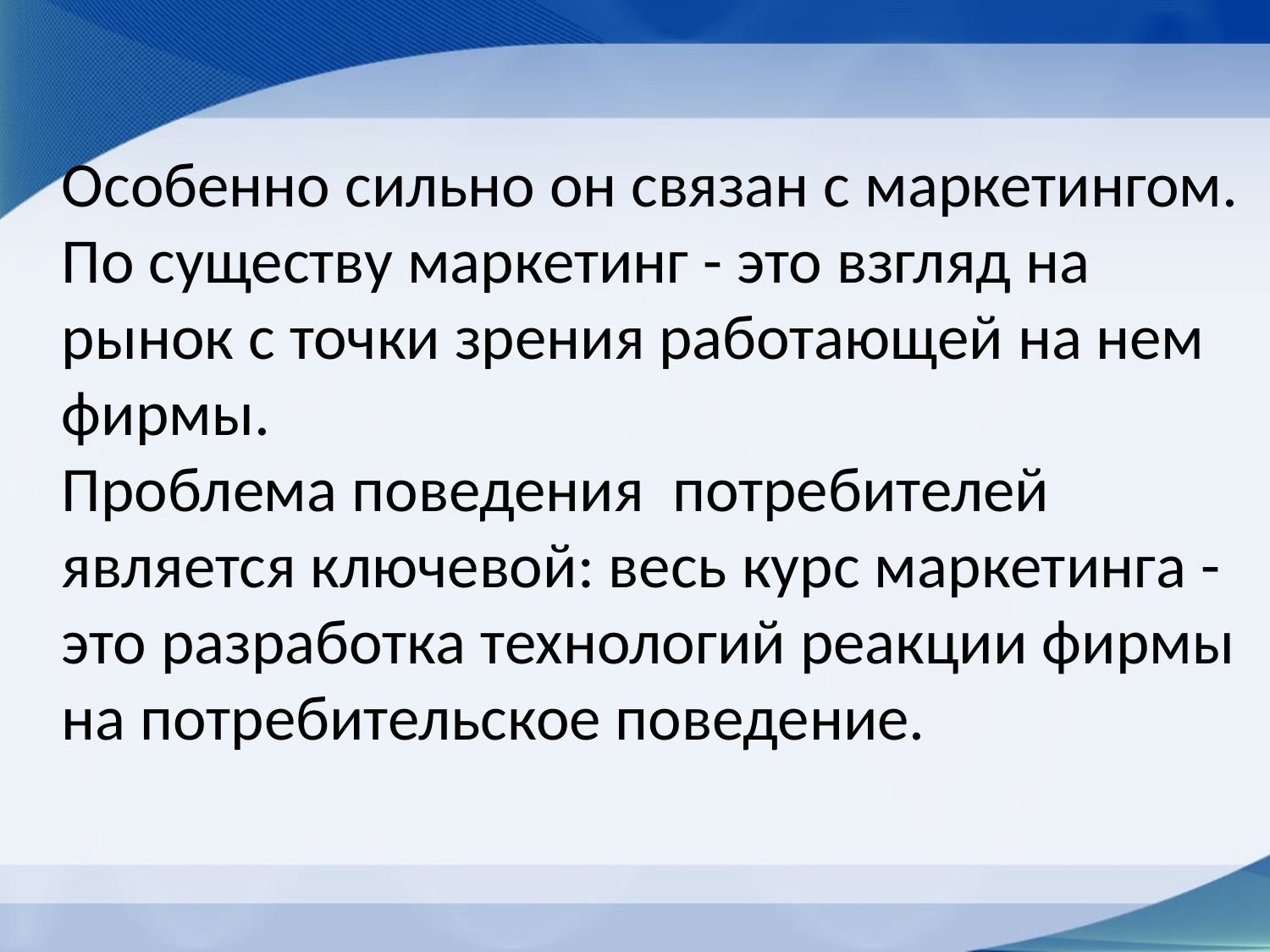

# Особенно сильно он связан с маркетингом. По существу маркетинг - это взгляд на рынок с точки зрения работающей на нем фирмы. Проблема поведения  потребителей является ключевой: весь курс маркетинга - это разработка технологий реакции фирмы на потребительское поведение.